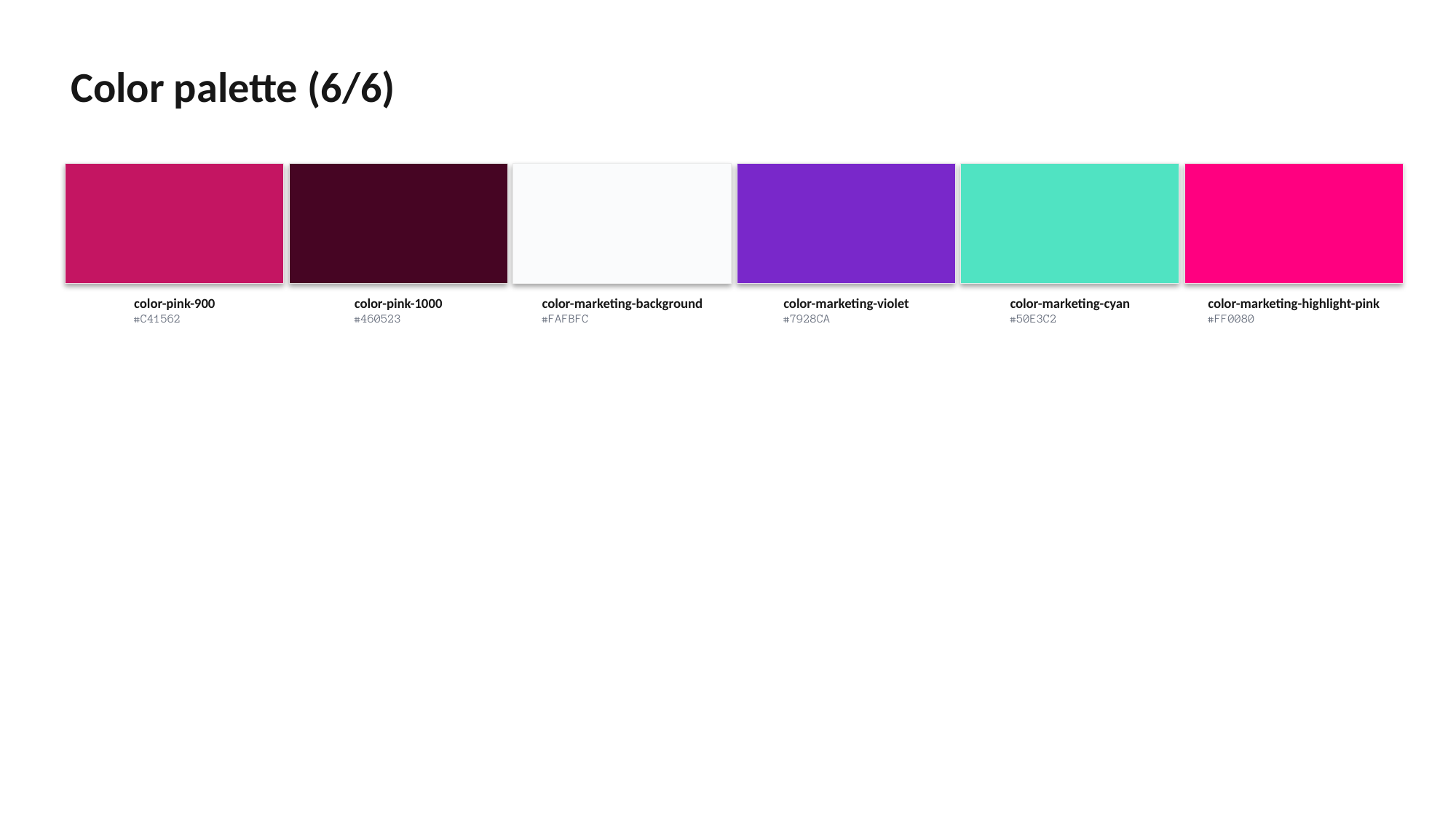

Color palette (6/6)

color-pink-900
#C41562
color-pink-1000
#460523
color-marketing-background
#FAFBFC
color-marketing-violet
#7928CA
color-marketing-cyan
#50E3C2
color-marketing-highlight-pink
#FF0080